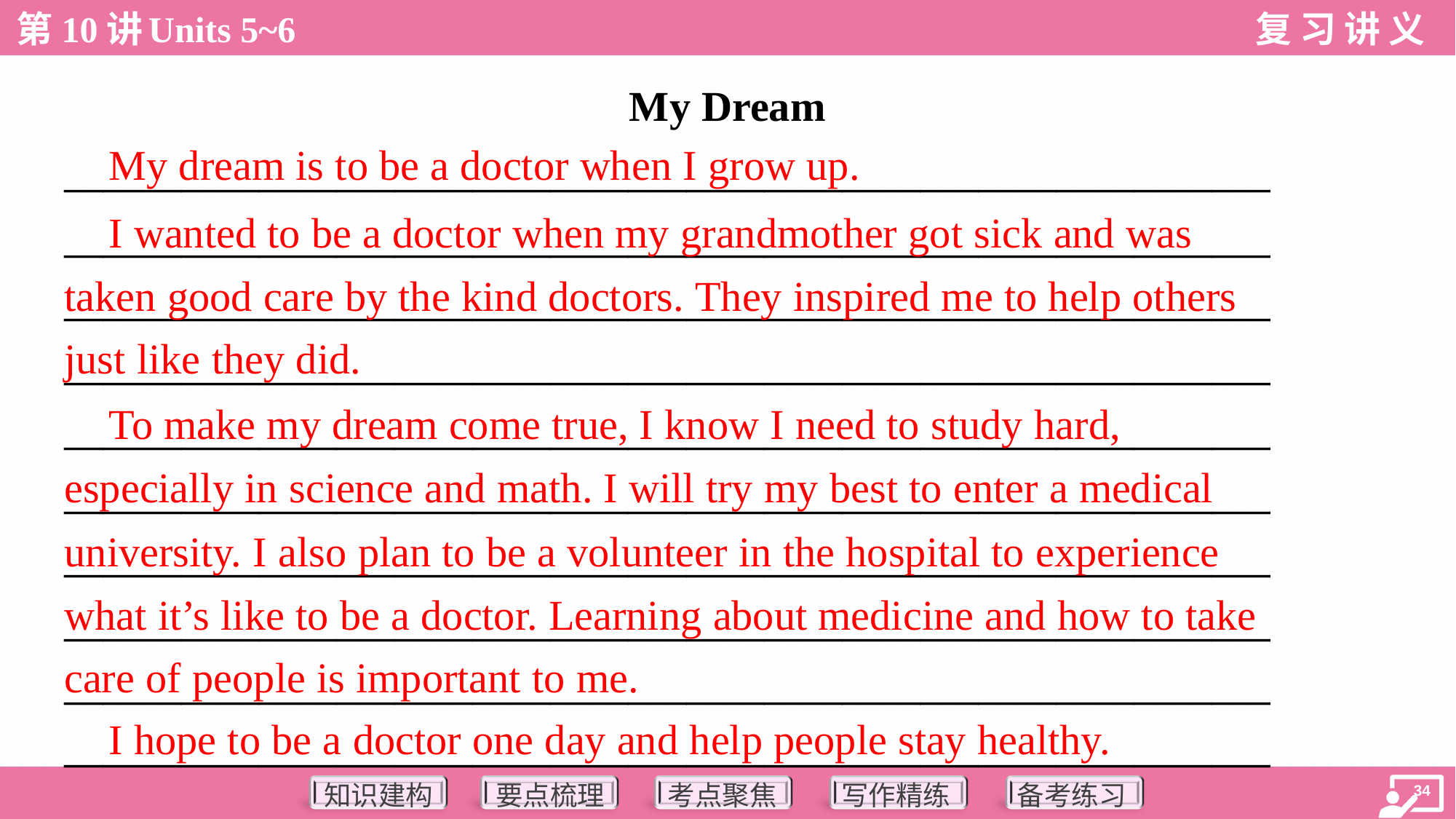

My Dream
______________________________________________________________
______________________________________________________________
______________________________________________________________
______________________________________________________________
______________________________________________________________
______________________________________________________________
______________________________________________________________
______________________________________________________________
______________________________________________________________
______________________________________________________________
    My dream is to be a doctor when I grow up.
    I wanted to be a doctor when my grandmother got sick and was
taken good care by the kind doctors. They inspired me to help others
just like they did.
    To make my dream come true, I know I need to study hard,
especially in science and math. I will try my best to enter a medical
university. I also plan to be a volunteer in the hospital to experience
what it’s like to be a doctor. Learning about medicine and how to take
care of people is important to me.
    I hope to be a doctor one day and help people stay healthy.